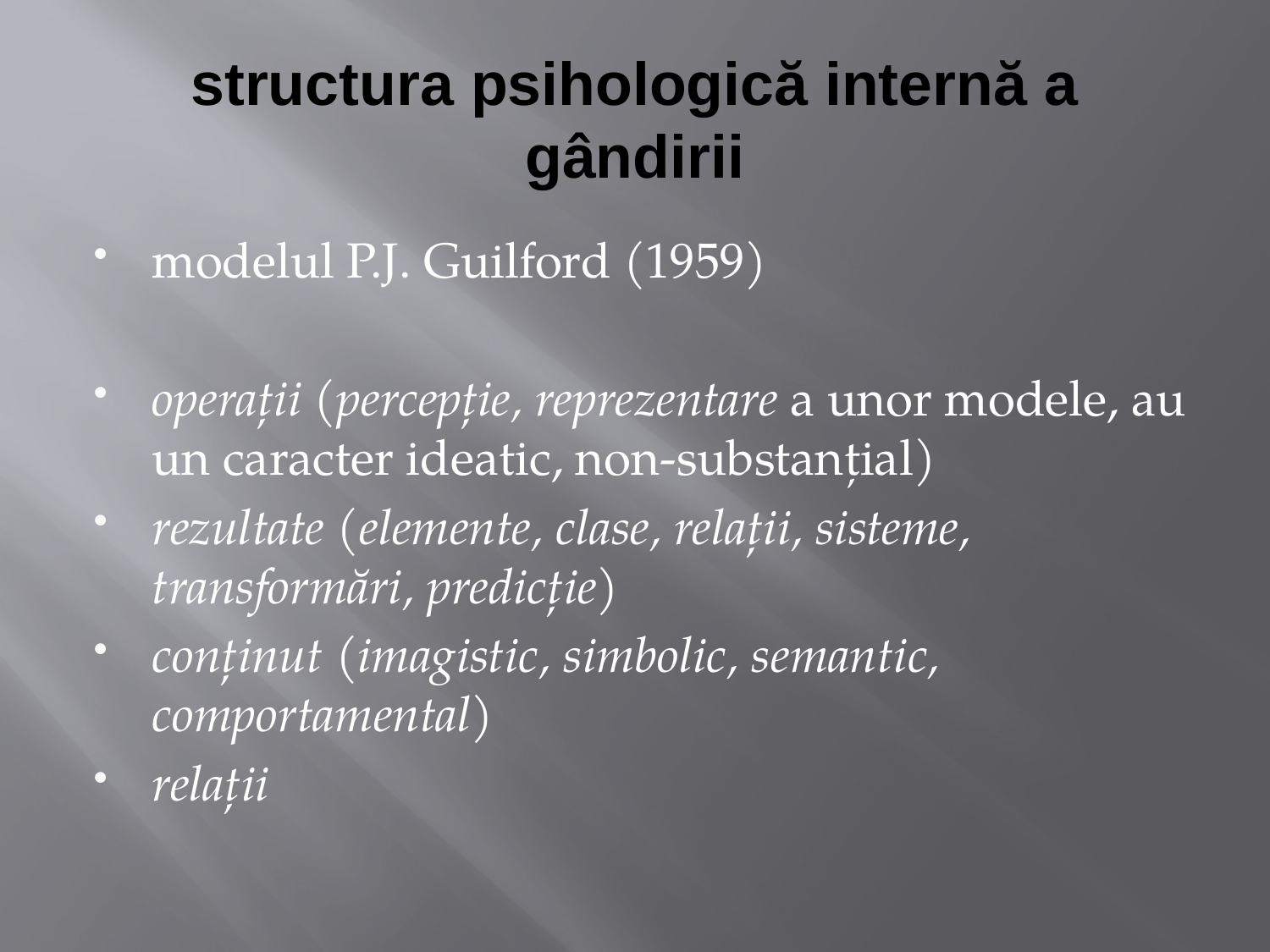

# structura psihologică internă a gândirii
modelul P.J. Guilford (1959)

operaţii (percepţie, reprezentare a unor modele, au un caracter ideatic, non-substanţial)
rezultate (elemente, clase, relaţii, sisteme, transformări, predicţie)
conţinut (imagistic, simbolic, semantic, comportamental)
relaţii